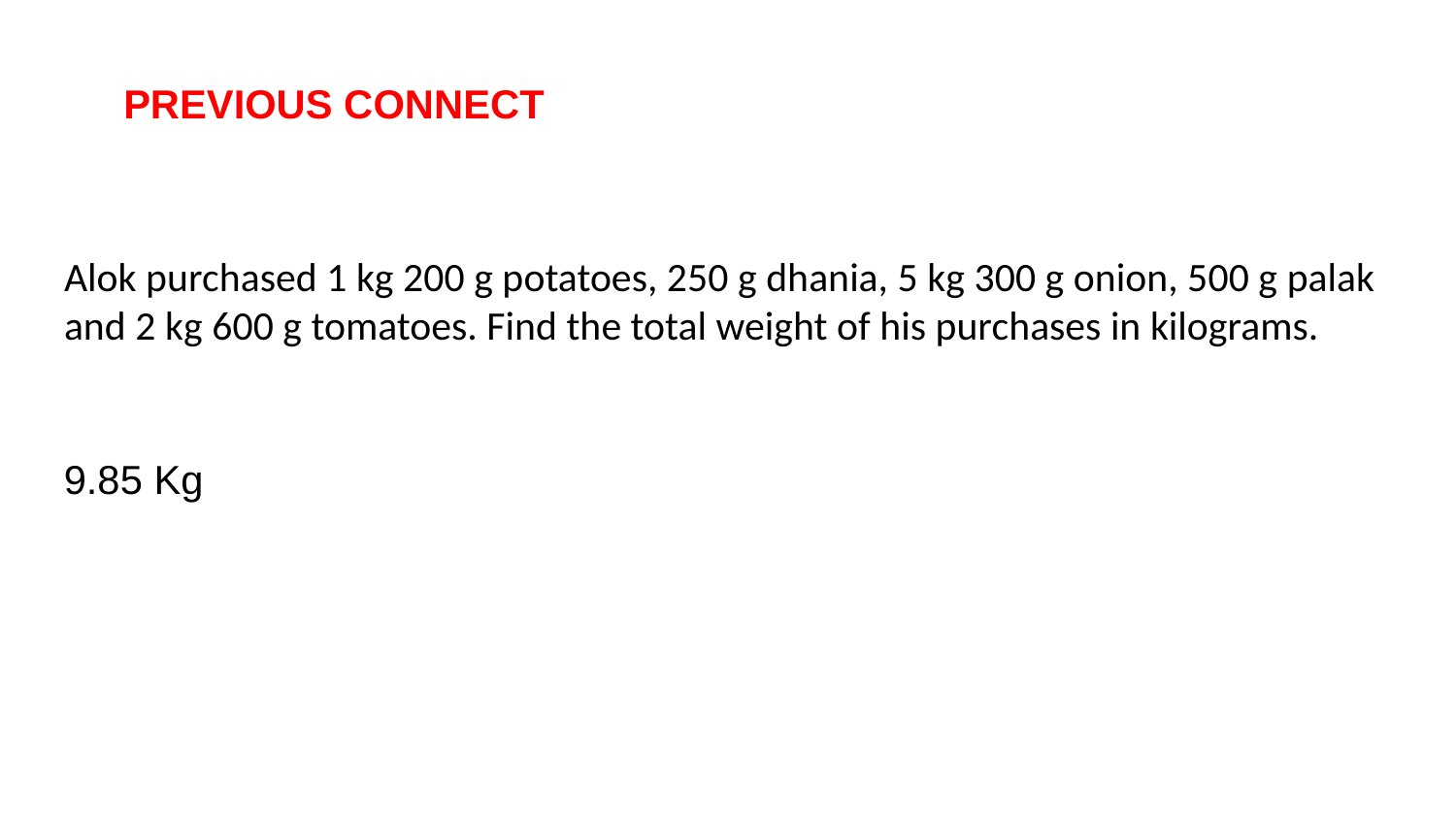

PREVIOUS CONNECT

# Alok purchased 1 kg 200 g potatoes, 250 g dhania, 5 kg 300 g onion, 500 g palak and 2 kg 600 g tomatoes. Find the total weight of his purchases in kilograms.
9.85 Kg